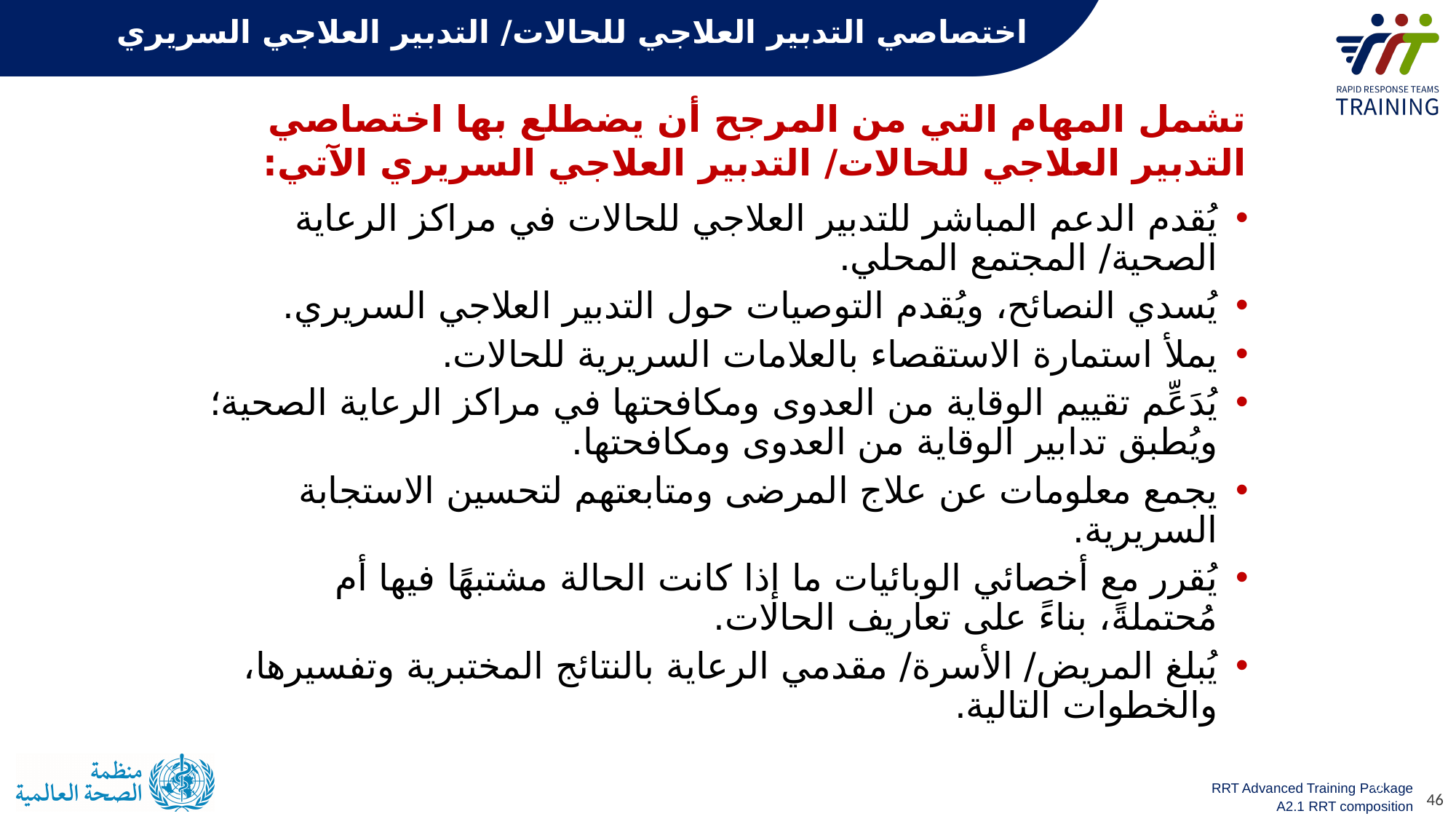

اختصاصي التدبير العلاجي للحالات/ التدبير العلاجي السريري
تشمل المهام التي من المرجح أن يضطلع بها اختصاصي التدبير العلاجي للحالات/ التدبير العلاجي السريري الآتي:
يُقدم الدعم المباشر للتدبير العلاجي للحالات في مراكز الرعاية الصحية/ المجتمع المحلي.
يُسدي النصائح، ويُقدم التوصيات حول التدبير العلاجي السريري.
يملأ استمارة الاستقصاء بالعلامات السريرية للحالات.
يُدَعِّم تقييم الوقاية من العدوى ومكافحتها في مراكز الرعاية الصحية؛ ويُطبق تدابير الوقاية من العدوى ومكافحتها.
يجمع معلومات عن علاج المرضى ومتابعتهم لتحسين الاستجابة السريرية.
يُقرر مع أخصائي الوبائيات ما إذا كانت الحالة مشتبهًا فيها أم مُحتملةً، بناءً على تعاريف الحالات.
يُبلغ المريض/ الأسرة/ مقدمي الرعاية بالنتائج المختبرية وتفسيرها، والخطوات التالية.
46